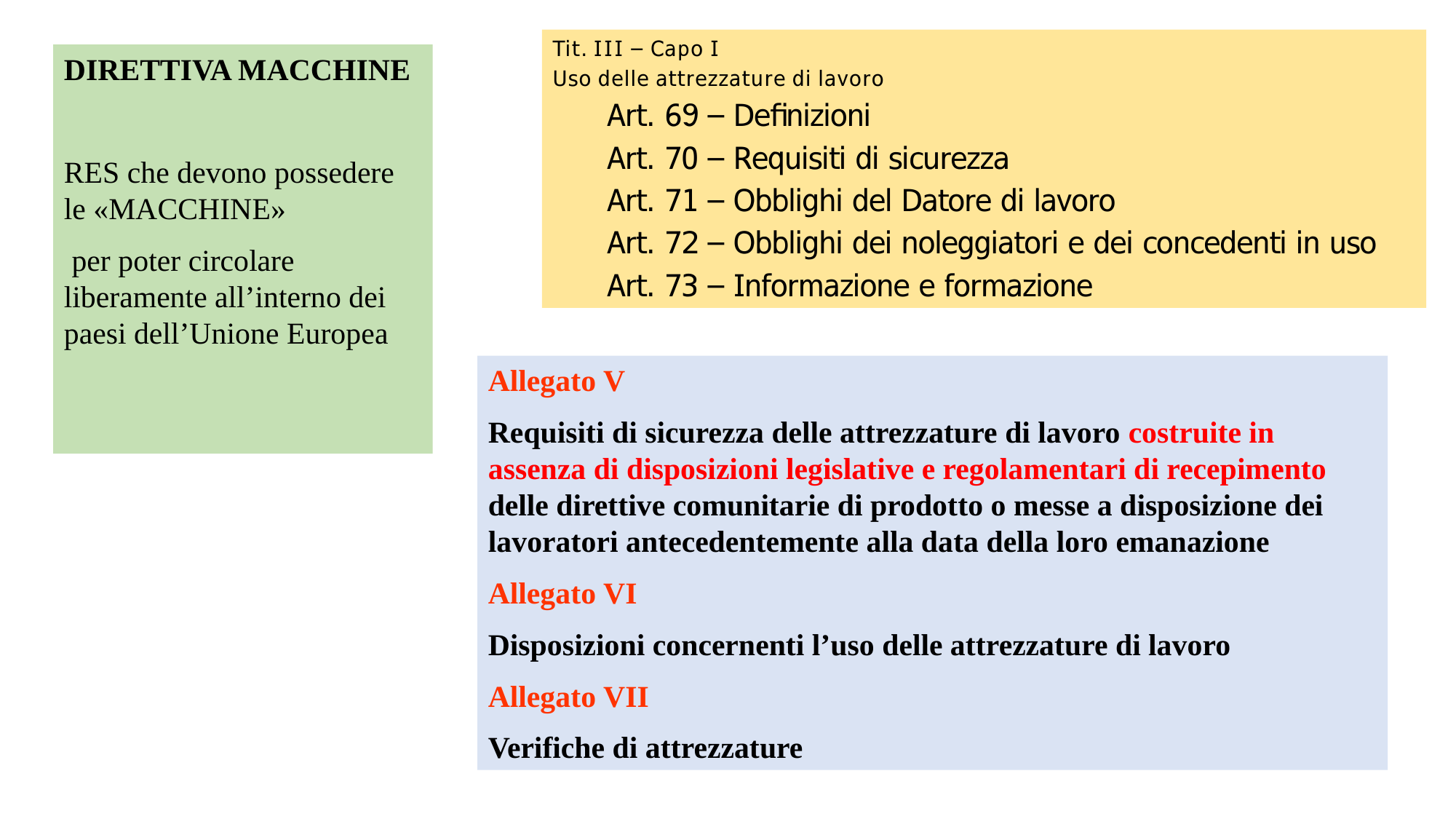

Tit. III – Capo I
Uso delle attrezzature di lavoro
Art. 69 – Definizioni
Art. 70 – Requisiti di sicurezza
Art. 71 – Obblighi del Datore di lavoro
Art. 72 – Obblighi dei noleggiatori e dei concedenti in uso
Art. 73 – Informazione e formazione
DIRETTIVA MACCHINE

RES che devono possedere le «MACCHINE»
 per poter circolare liberamente all’interno dei paesi dell’Unione Europea

Allegato V
Requisiti di sicurezza delle attrezzature di lavoro costruite in assenza di disposizioni legislative e regolamentari di recepimento delle direttive comunitarie di prodotto o messe a disposizione dei lavoratori antecedentemente alla data della loro emanazione
Allegato VI
Disposizioni concernenti l’uso delle attrezzature di lavoro
Allegato VII
Verifiche di attrezzature